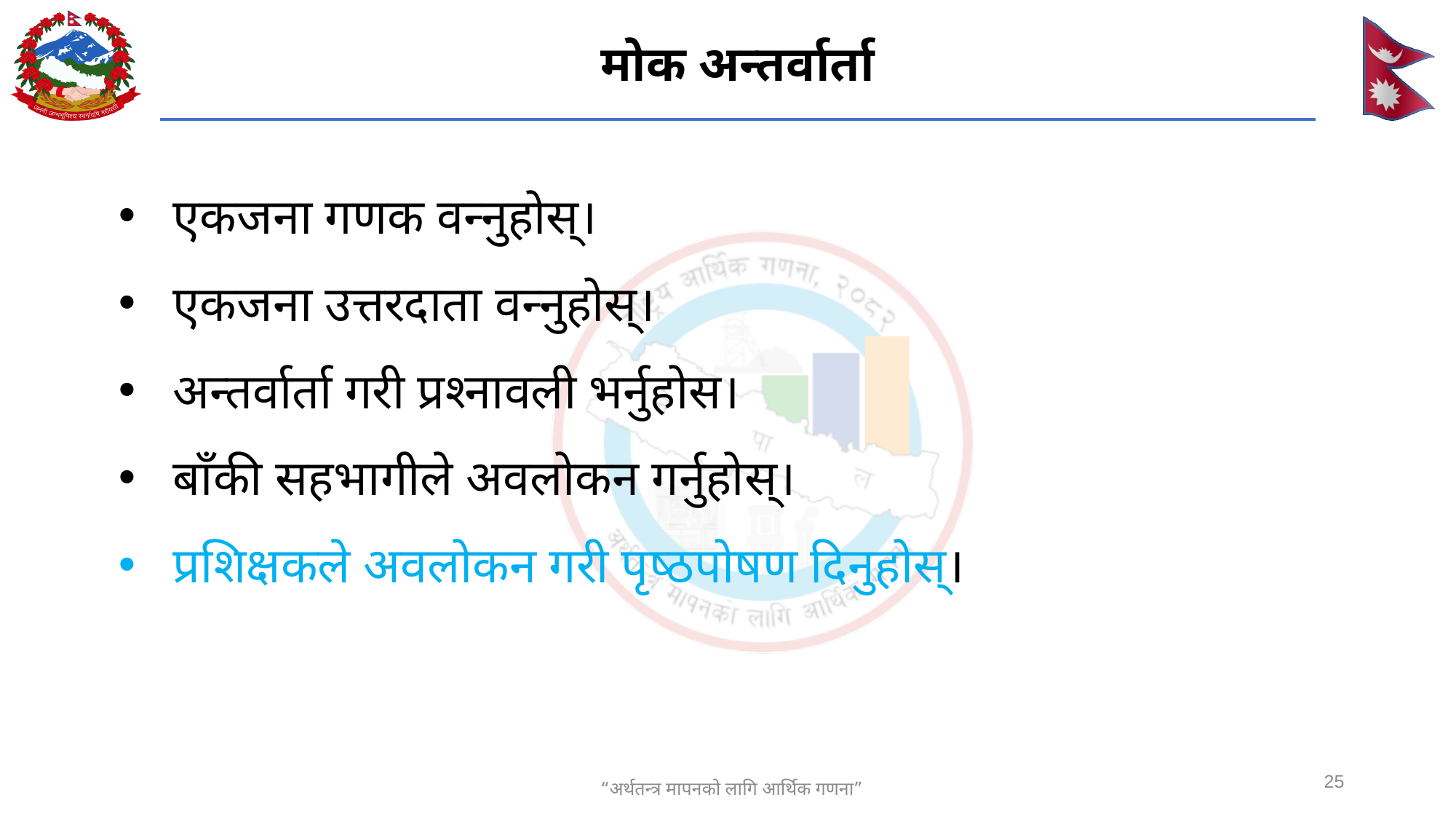

# मोक अन्तर्वार्ता
एकजना गणक वन्नुहोस्।
एकजना उत्तरदाता वन्नुहोस्।
अन्तर्वार्ता गरी प्रश्नावली भर्नुहोस।
बाँकी सहभागीले अवलोकन गर्नुहोस्।
प्रशिक्षकले अवलोकन गरी पृष्ठपोषण दिनुहोस्।
25
“अर्थतन्त्र मापनको लागि आर्थिक गणना”